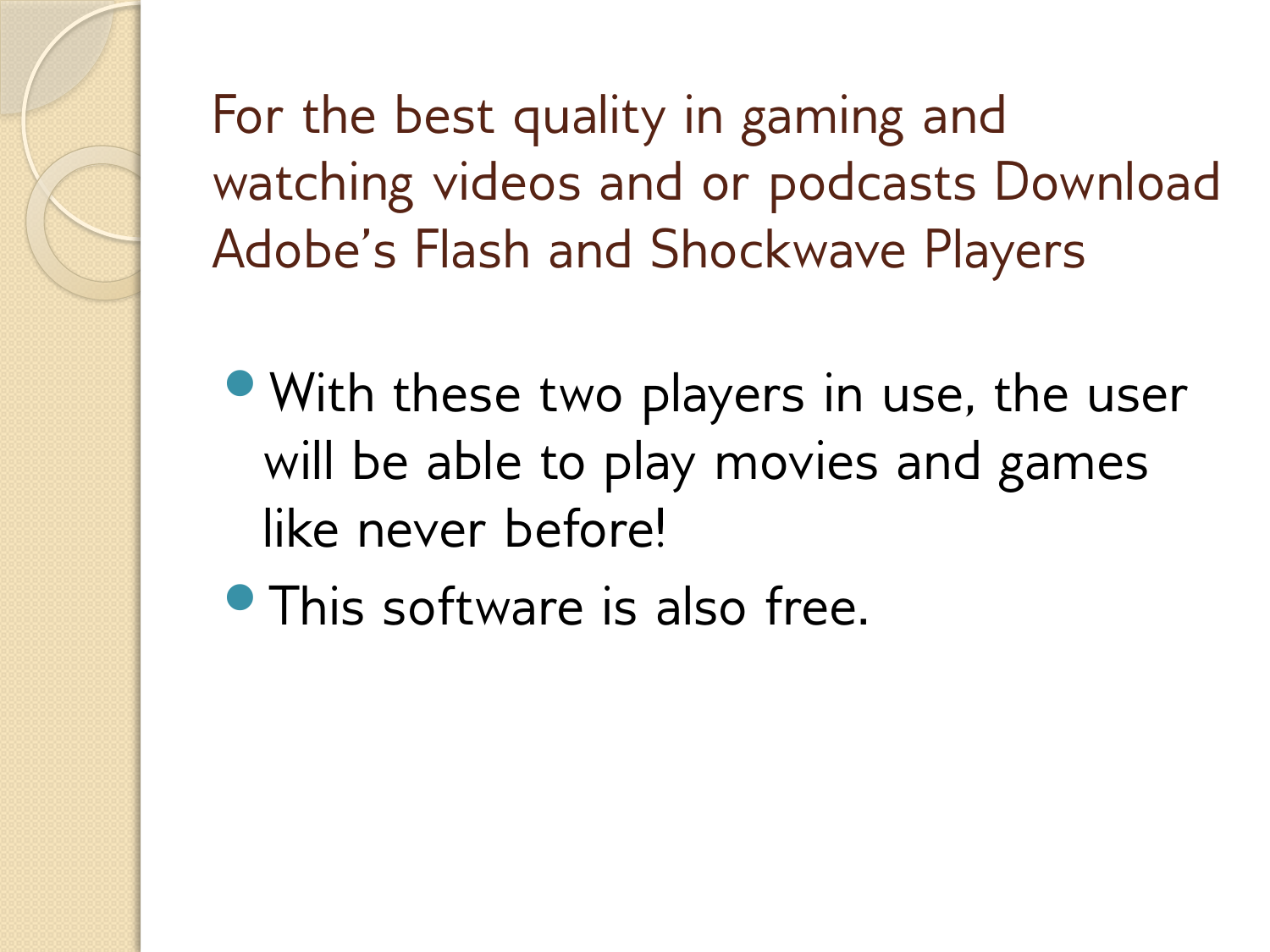

# For the best quality in gaming and watching videos and or podcasts Download Adobe’s Flash and Shockwave Players
With these two players in use, the user will be able to play movies and games like never before!
This software is also free.